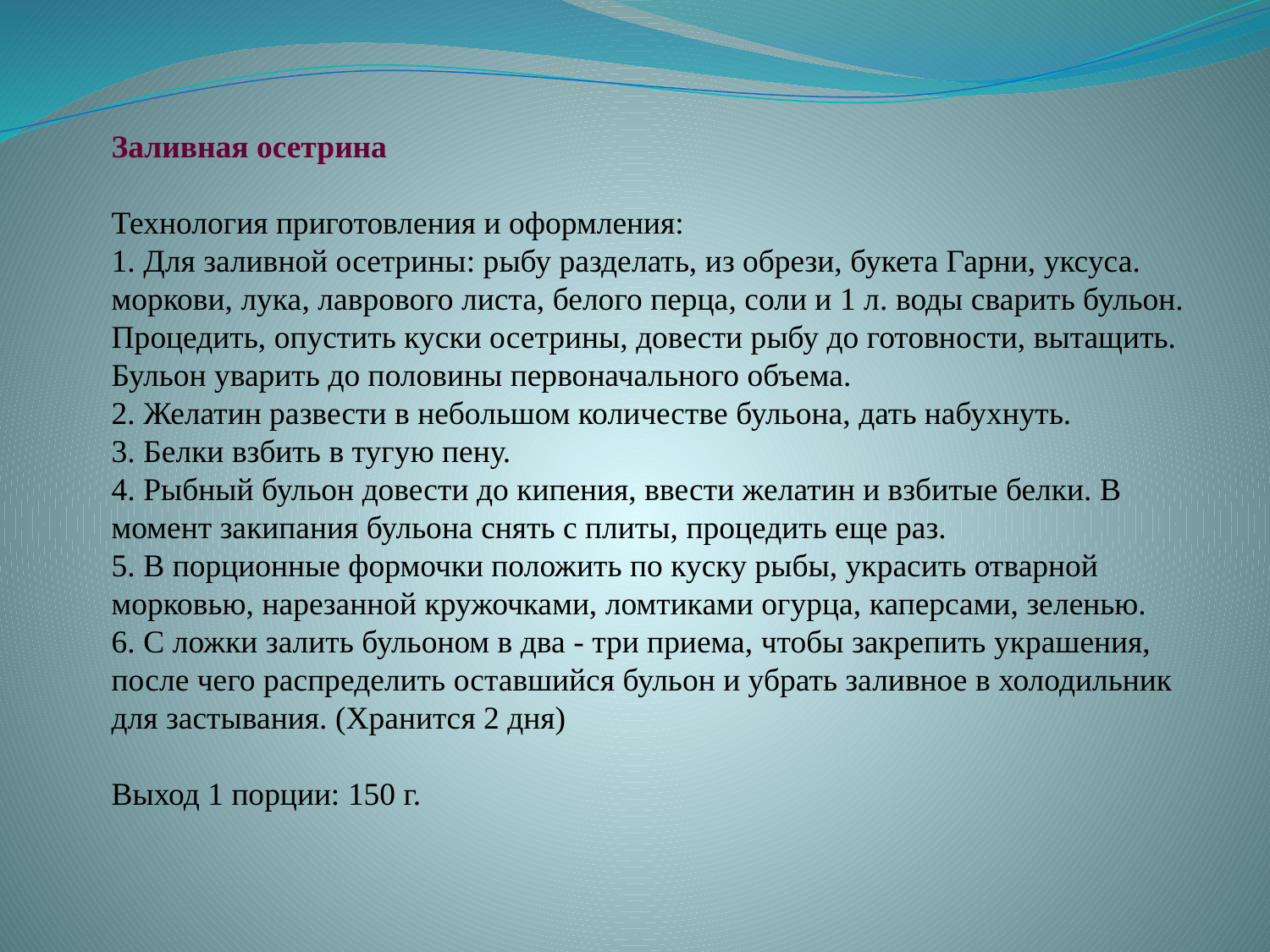

Заливная осетрина
Технология приготовления и оформления:
1. Для заливной осетрины: рыбу разделать, из обрези, букета Гарни, уксуса. моркови, лука, лаврового листа, белого перца, соли и 1 л. воды сварить бульон. Процедить, опустить куски осетрины, довести рыбу до готовности, вытащить. Бульон уварить до половины первоначального объема.
2. Желатин развести в небольшом количестве бульона, дать набухнуть.
3. Белки взбить в тугую пену.
4. Рыбный бульон довести до кипения, ввести желатин и взбитые белки. В момент закипания бульона снять с плиты, процедить еще раз.
5. В порционные формочки положить по куску рыбы, украсить отварной морковью, нарезанной кружочками, ломтиками огурца, каперсами, зеленью.
6. С ложки залить бульоном в два - три приема, чтобы закрепить украшения, после чего распределить оставшийся бульон и убрать заливное в холодильник для застывания. (Хранится 2 дня)
Выход 1 порции: 150 г.